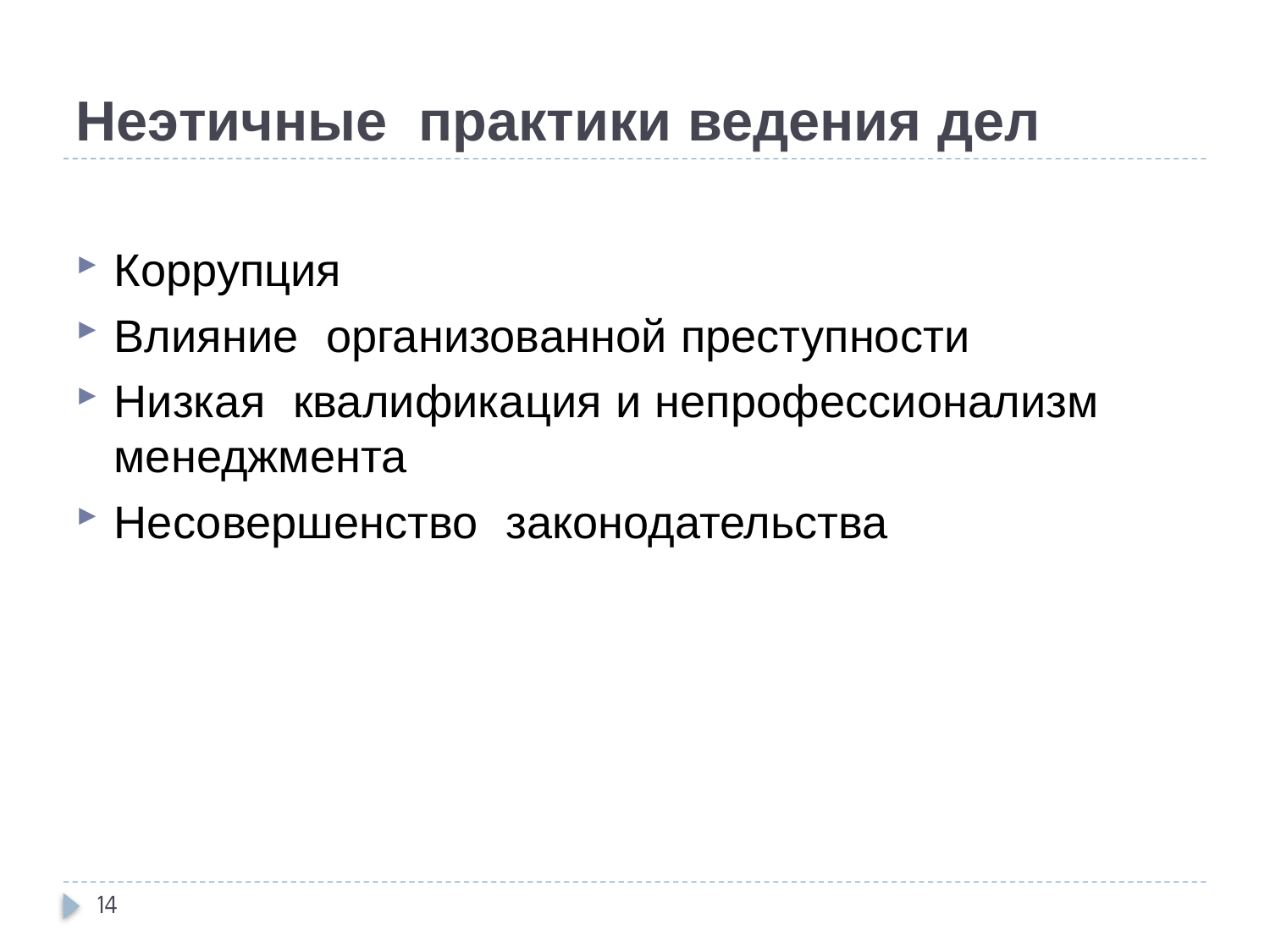

# Неэтичные  практики ведения дел

Коррупция
Влияние  организованной преступности
Низкая  квалификация и непрофессионализм менеджмента
Несовершенство  законодательства
14